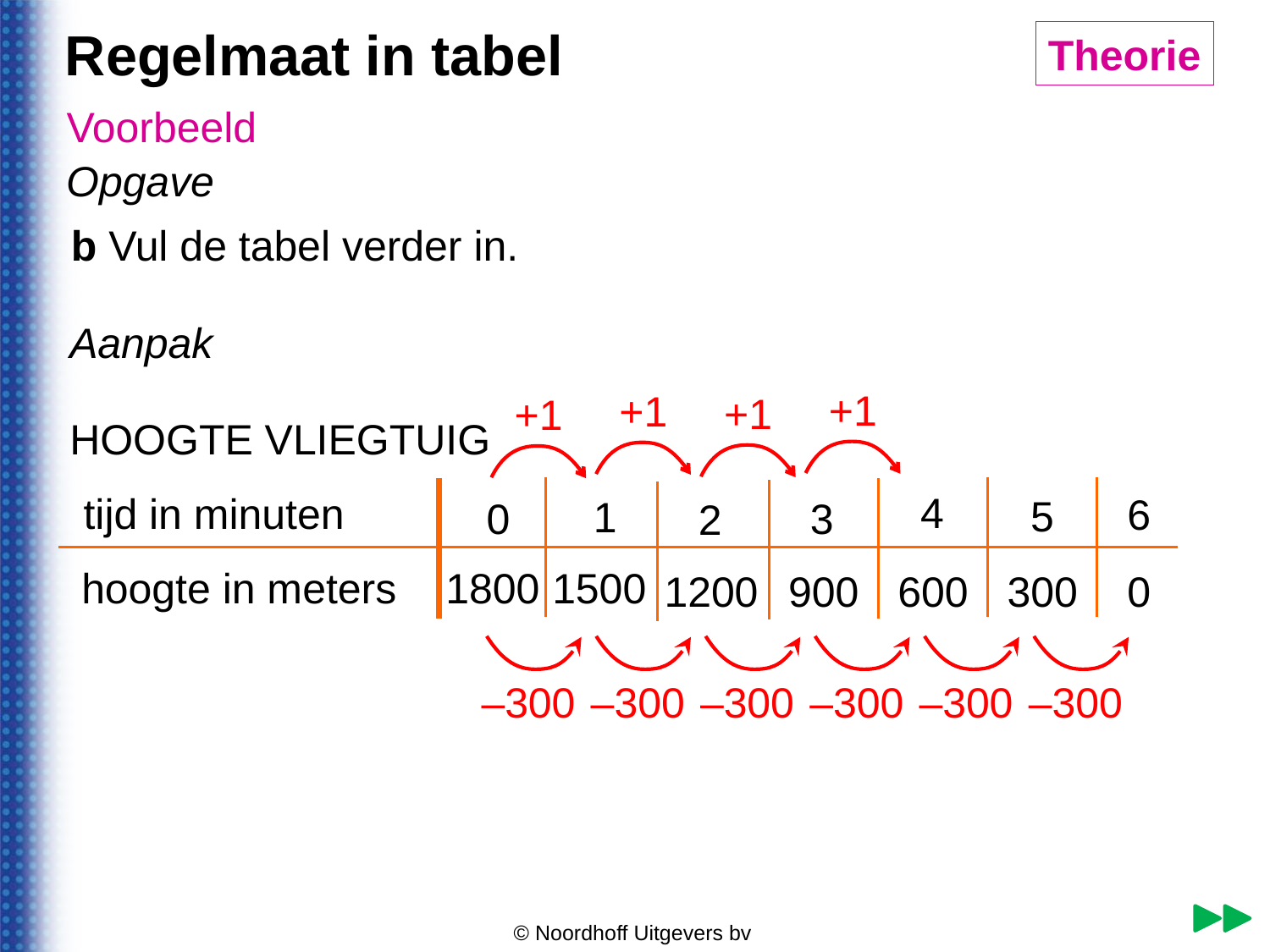

Regelmaat in tabel
Theorie
© Noordhoff Uitgevers bv
Voorbeeld

Opgave
b Vul de tabel verder in.
Aanpak
+1

+1

+1

+1

HOOGTE VLIEGTUIG
4
tijd in minuten
6
5
1
3
0
2
hoogte in meters
1500
1800
1200
900
600
300
0

–300

–300

–300

–300

–300

–300

© Noordhoff Uitgevers bv